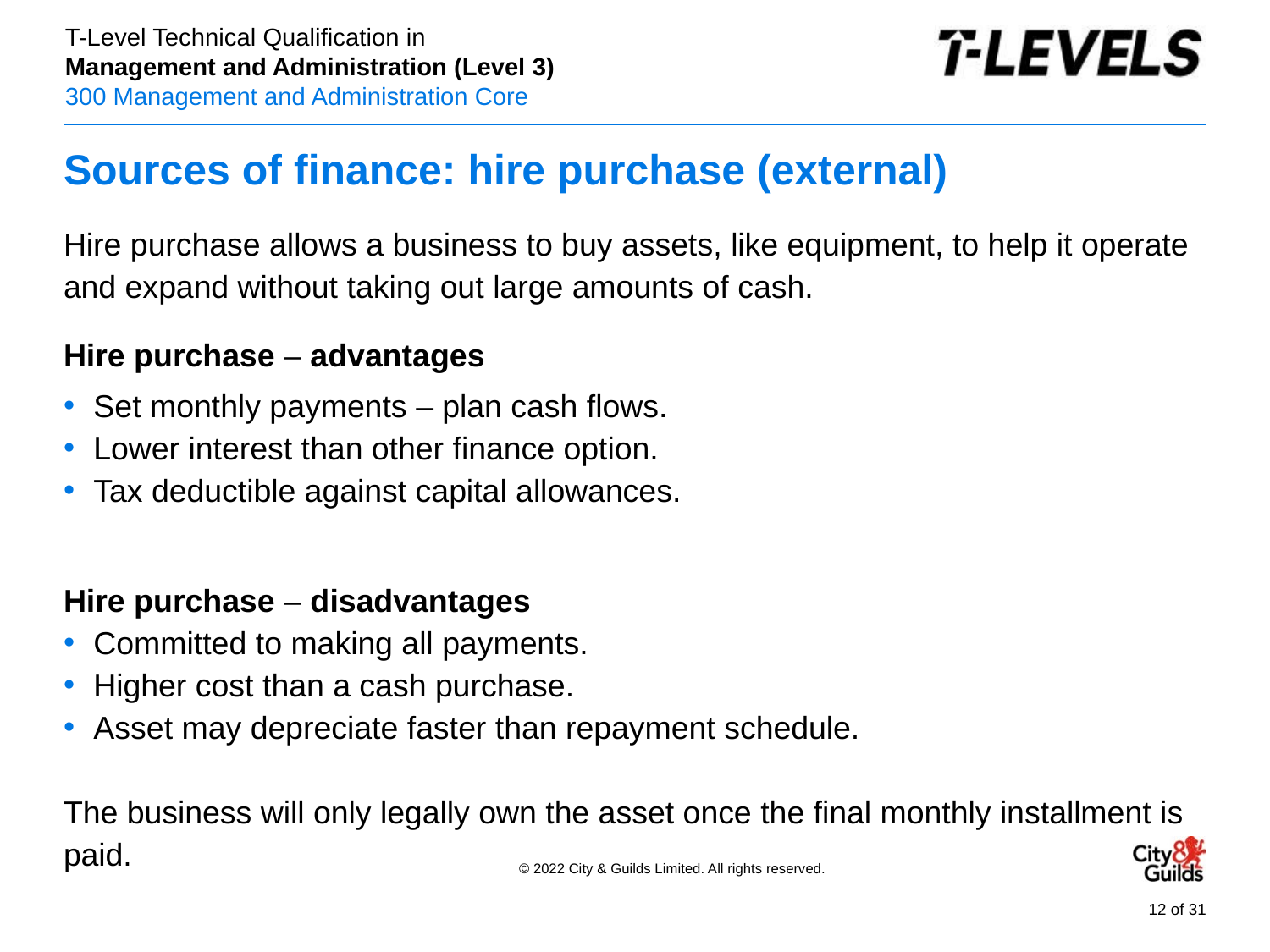

# Sources of finance: hire purchase (external)
Hire purchase allows a business to buy assets, like equipment, to help it operate and expand without taking out large amounts of cash.
Hire purchase – advantages
Set monthly payments – plan cash flows.
Lower interest than other finance option.
Tax deductible against capital allowances.

Hire purchase – disadvantages
Committed to making all payments.
Higher cost than a cash purchase.
Asset may depreciate faster than repayment schedule.

The business will only legally own the asset once the final monthly installment is paid.